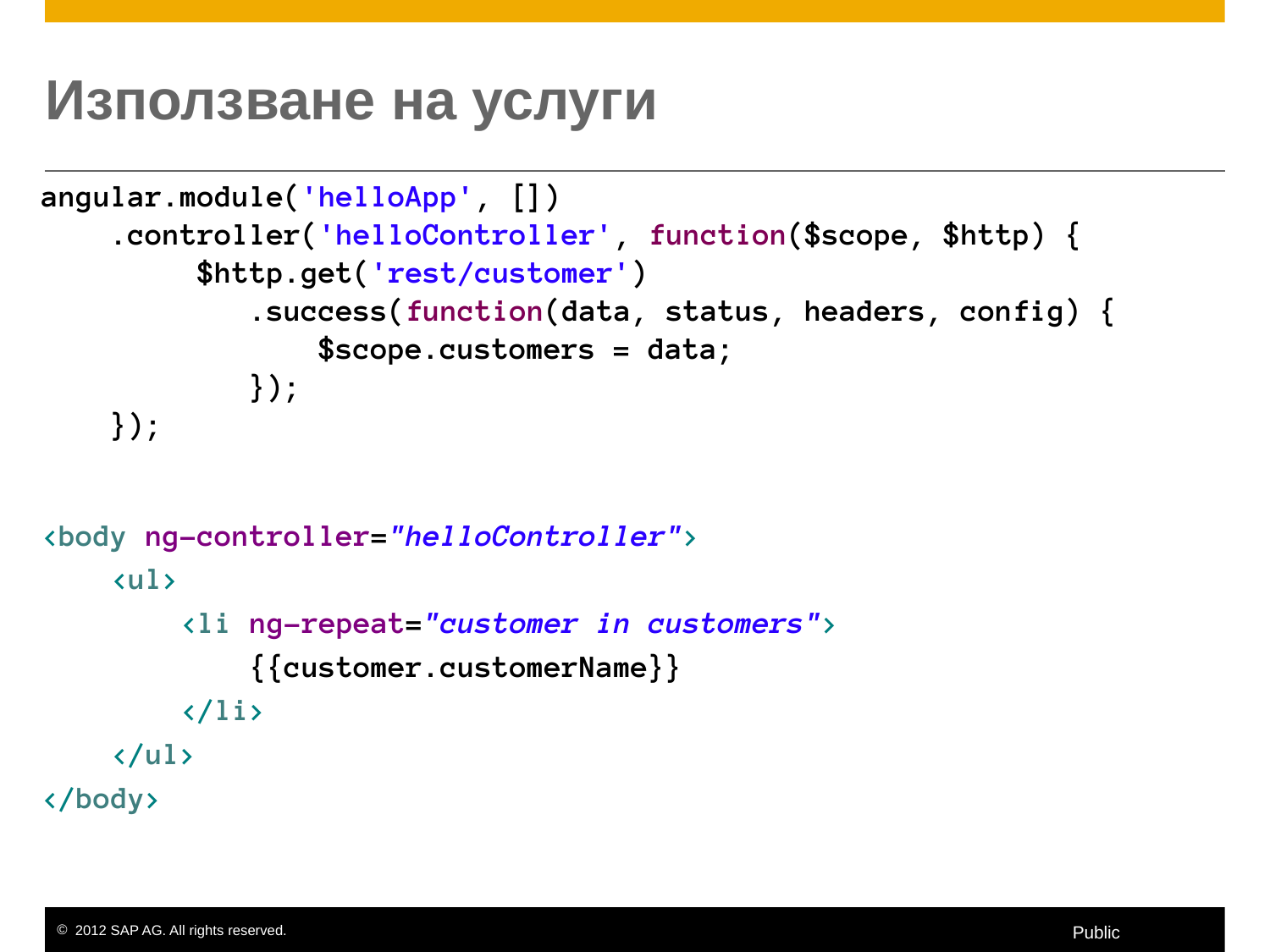

# Използване на услуги
angular.module('helloApp', [])
    .controller('helloController', function($scope, $http) {
         $http.get('rest/customer')
            .success(function(data, status, headers, config) {
                $scope.customers = data;
            });
    });

<body ng-controller="helloController">
    <ul>
        <li ng-repeat="customer in customers">
            {{customer.customerName}}
        </li>
    </ul>
</body>